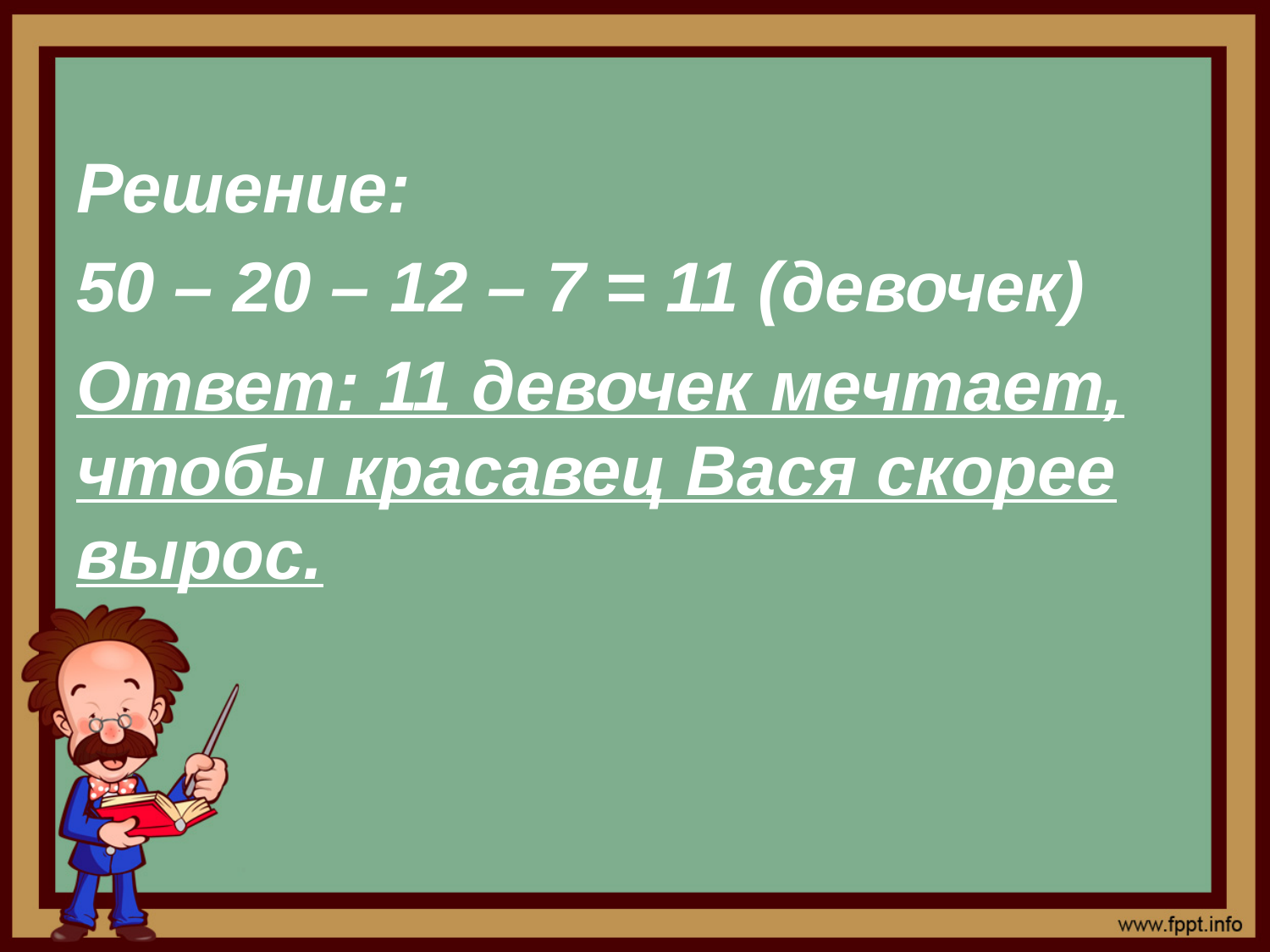

#
Решение:
50 – 20 – 12 – 7 = 11 (девочек)
Ответ: 11 девочек мечтает, чтобы красавец Вася скорее вырос.